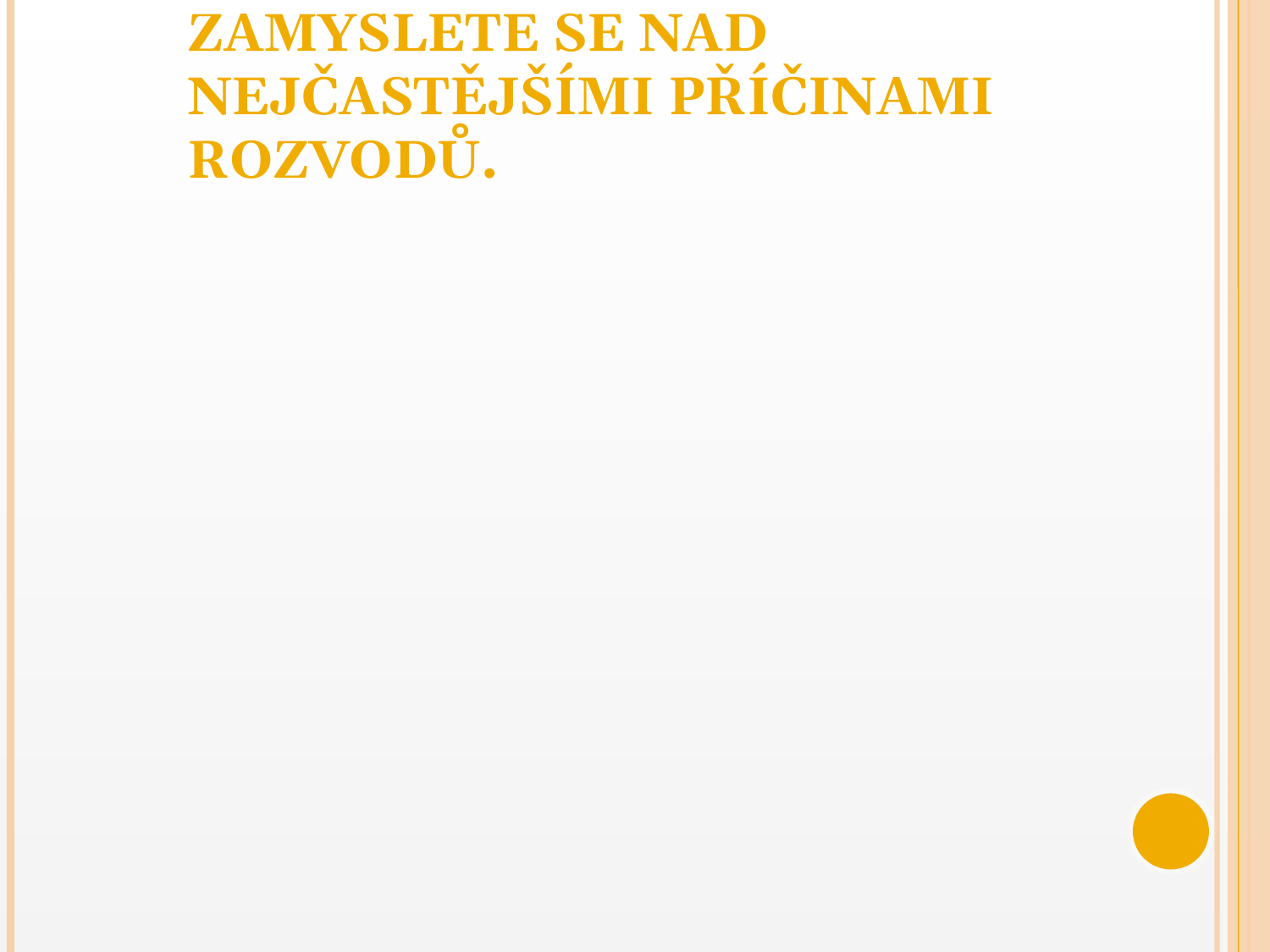

# Zamyslete se nad nejčastějšími příčinami rozvodů.